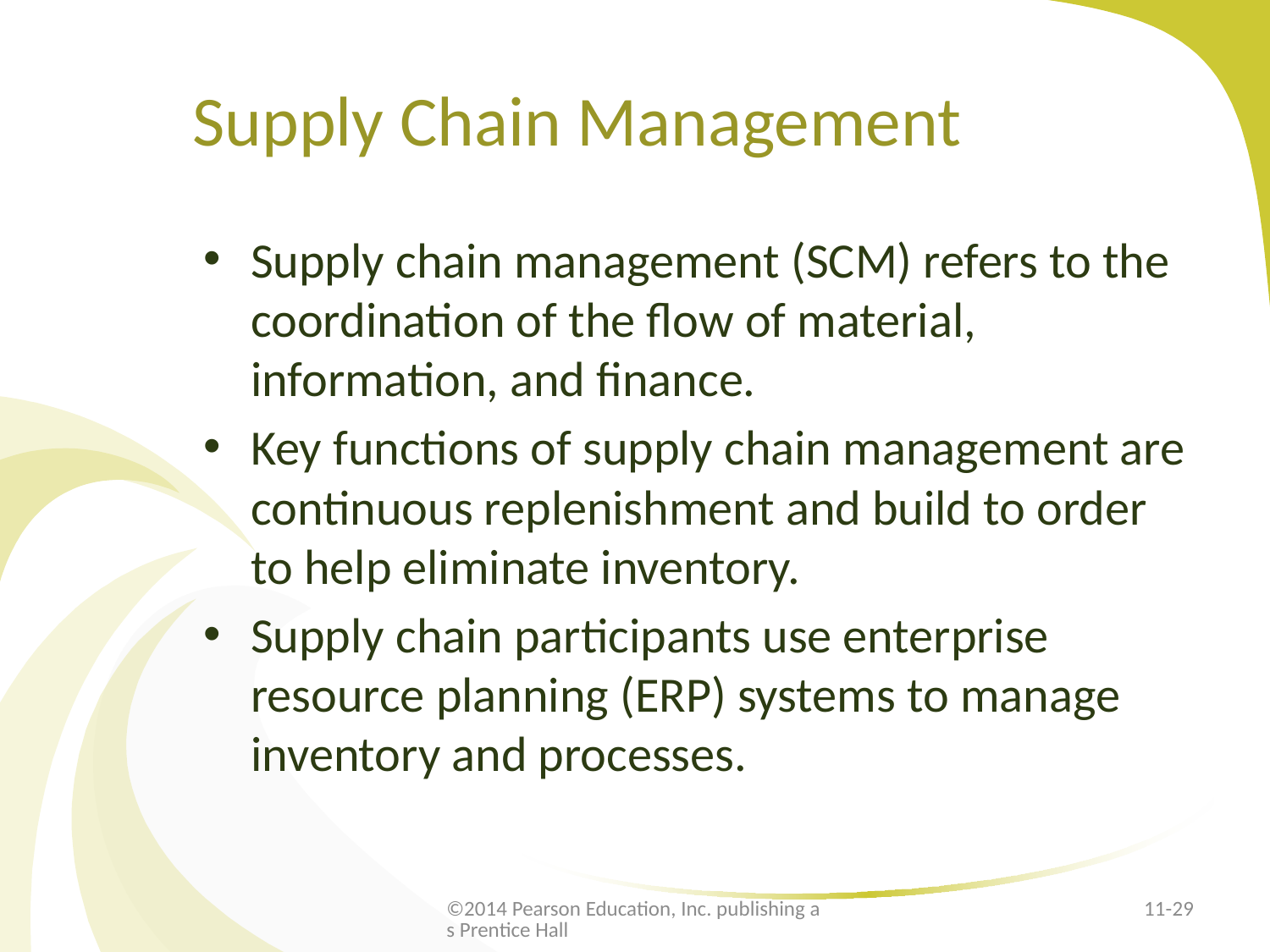

# Supply Chain Management
Supply chain management (SCM) refers to the coordination of the flow of material, information, and finance.
Key functions of supply chain management are continuous replenishment and build to order to help eliminate inventory.
Supply chain participants use enterprise resource planning (ERP) systems to manage inventory and processes.

©2014 Pearson Education, Inc. publishing as Prentice Hall
11-29